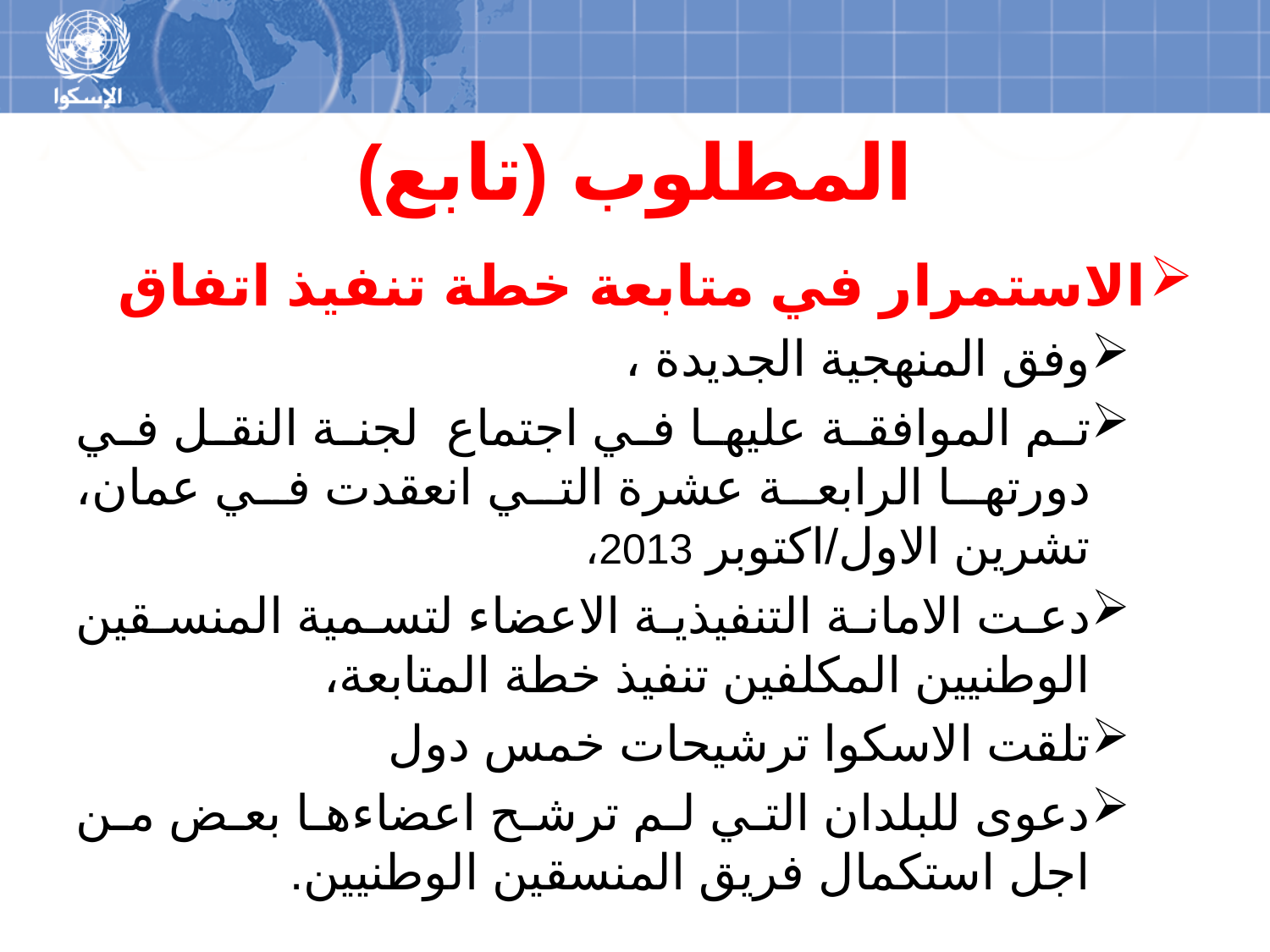

# المطلوب (تابع)
الاستمرار في متابعة خطة تنفيذ اتفاق
وفق المنهجية الجديدة ،
تم الموافقة عليها في اجتماع  لجنة النقل في دورتها الرابعة عشرة التي انعقدت في عمان، تشرين الاول/اكتوبر 2013،
دعت الامانة التنفيذية الاعضاء لتسمية المنسقين الوطنيين المكلفين تنفيذ خطة المتابعة،
تلقت الاسكوا ترشيحات خمس دول
دعوى للبلدان التي لم ترشح اعضاءها بعض من اجل استكمال فريق المنسقين الوطنيين.